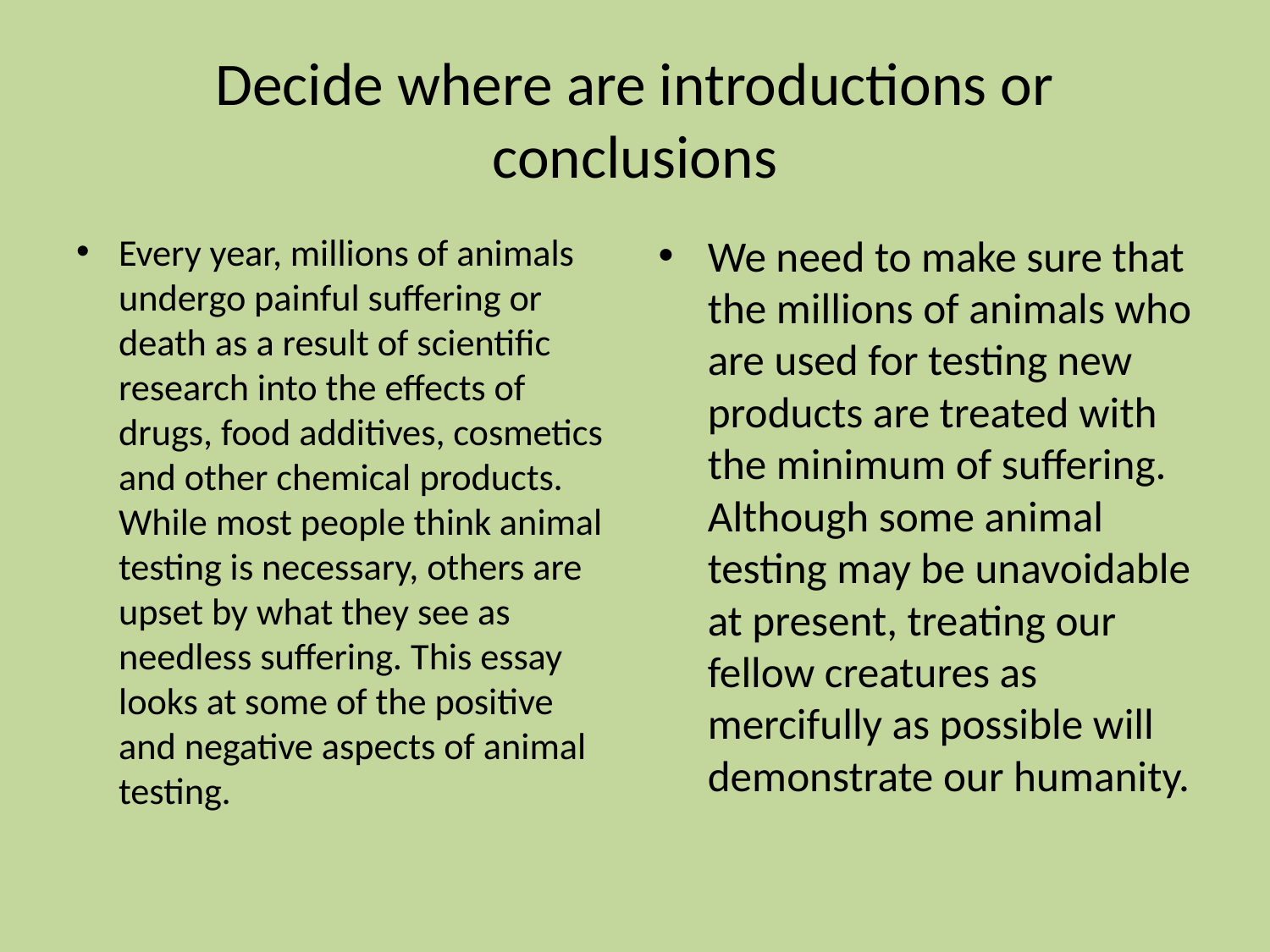

# Decide where are introductions or conclusions
Every year, millions of animals undergo painful suffering or death as a result of scientific research into the effects of drugs, food additives, cosmetics and other chemical products. While most people think animal testing is necessary, others are upset by what they see as needless suffering. This essay looks at some of the positive and negative aspects of animal testing.
We need to make sure that the millions of animals who are used for testing new products are treated with the minimum of suffering. Although some animal testing may be unavoidable at present, treating our fellow creatures as mercifully as possible will demonstrate our humanity.